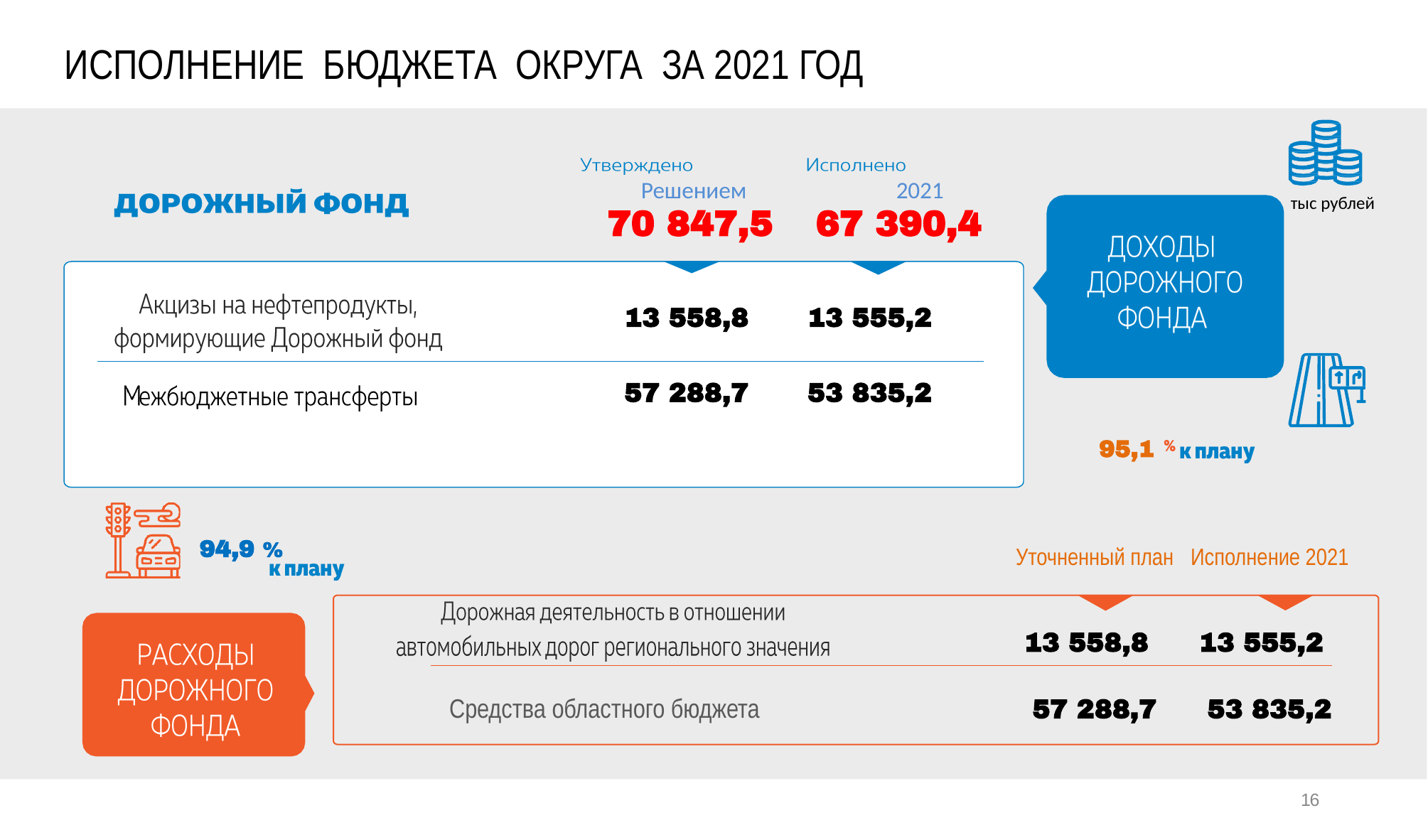

ИСПОЛНЕНИЕ  БЮДЖЕТА  ОКРУГА  ЗА 2021 ГОД

Решением
 2021
тыс рублей
70 847,5
67 390,4

13 558,8
13 555,2

57 288,7
53 835,2
95,1

94,9 %
Уточненный план
Исполнение 2021

13 558,8
13 555,2
Средства областного бюджета
57 288,7
53 835,2
16